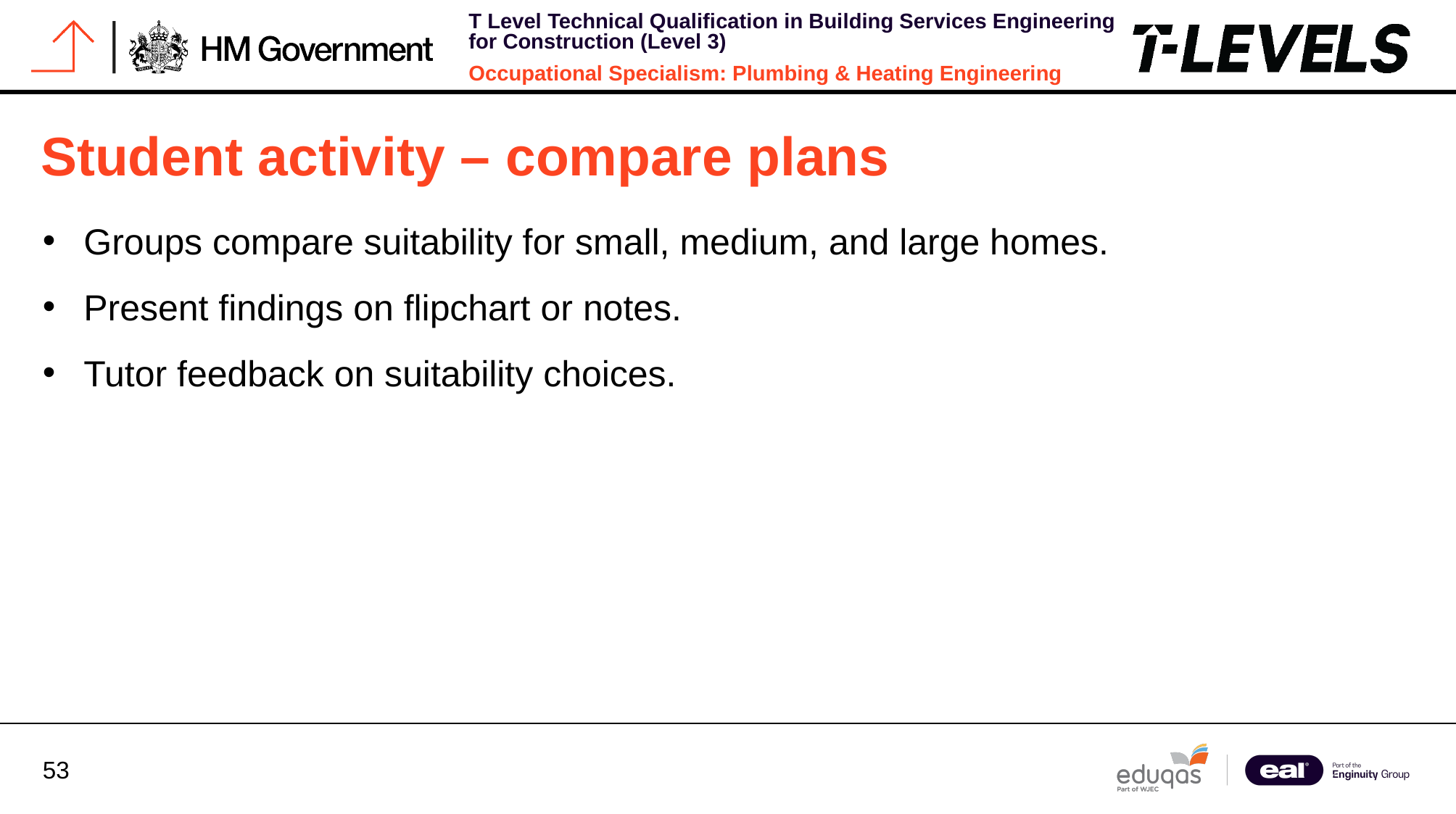

# Student activity – compare plans
Groups compare suitability for small, medium, and large homes.
Present findings on flipchart or notes.
Tutor feedback on suitability choices.